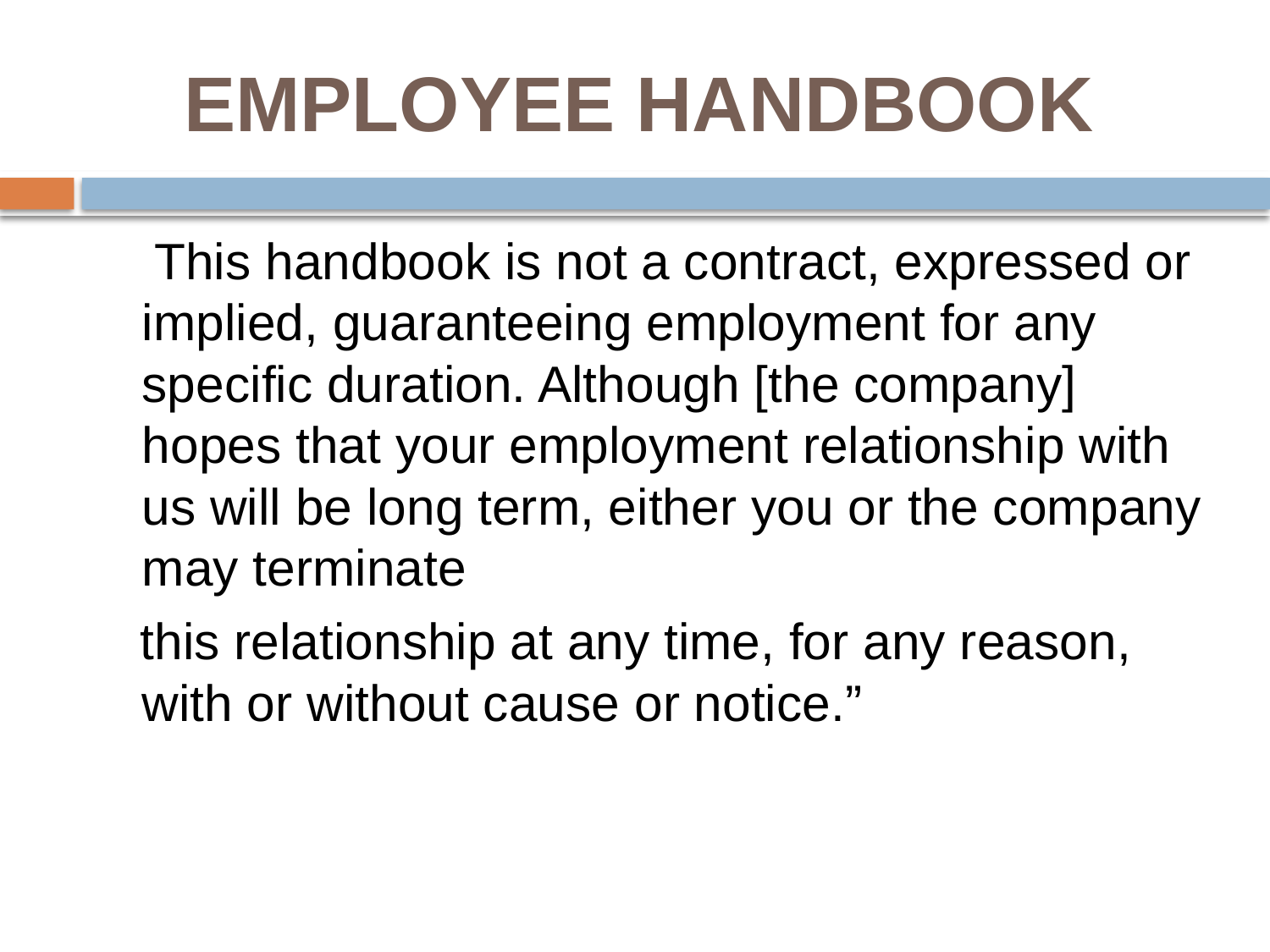

# EMPLOYEE HANDBOOK
    This handbook is not a contract, expressed or implied, guaranteeing employment for any specific duration. Although [the company] hopes that your employment relationship with us will be long term, either you or the company may terminate
   this relationship at any time, for any reason, with or without cause or notice.”